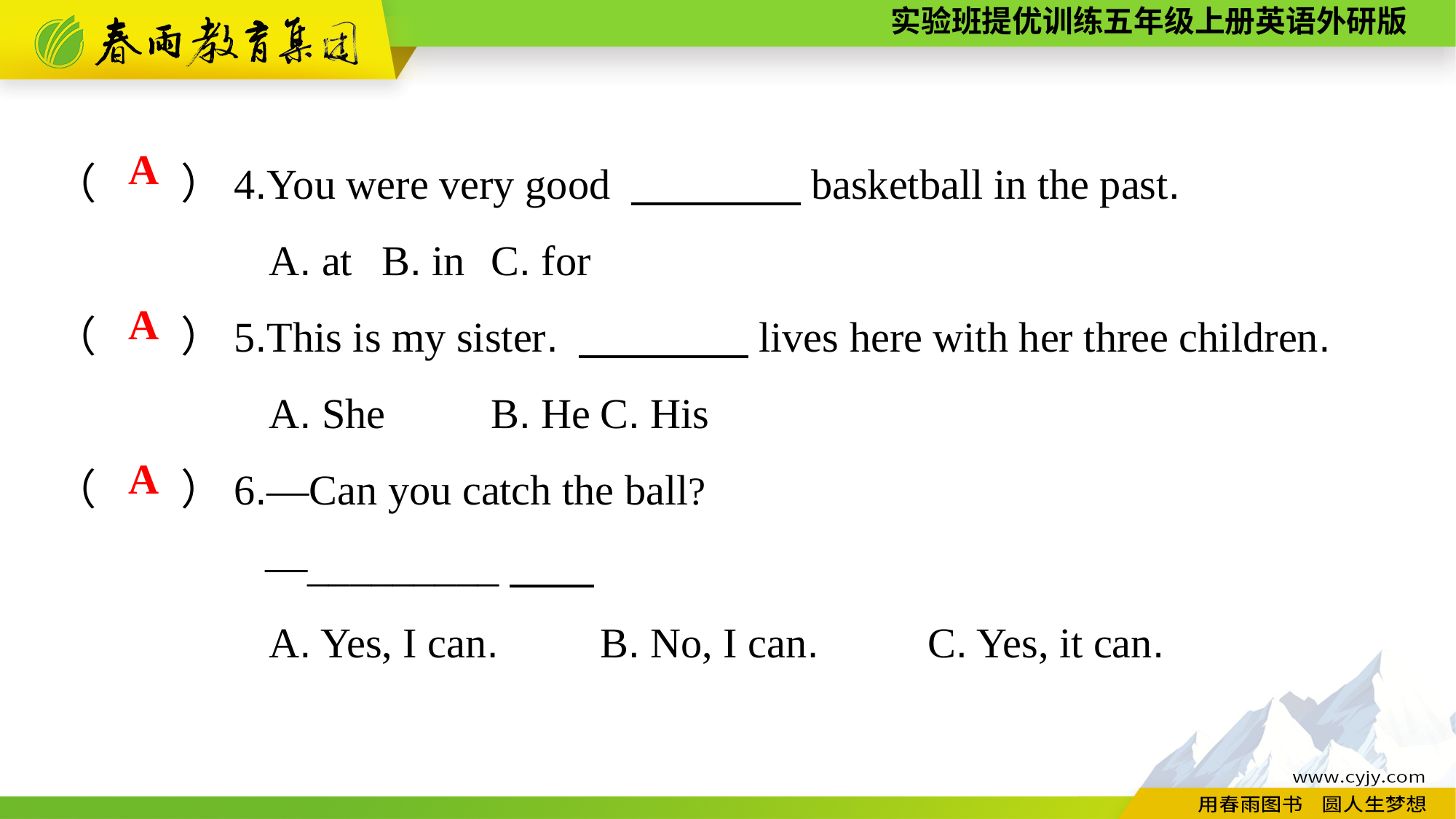

（　　）4.You were very good 　　　　basketball in the past.
A. at	B. in	C. for
（　　）5.This is my sister. 　　　　lives here with her three children.
A. She	B. He	C. His
（　　）6.—Can you catch the ball?
                    —_________
A. Yes, I can.	B. No, I can.	C. Yes, it can.
A
A
A